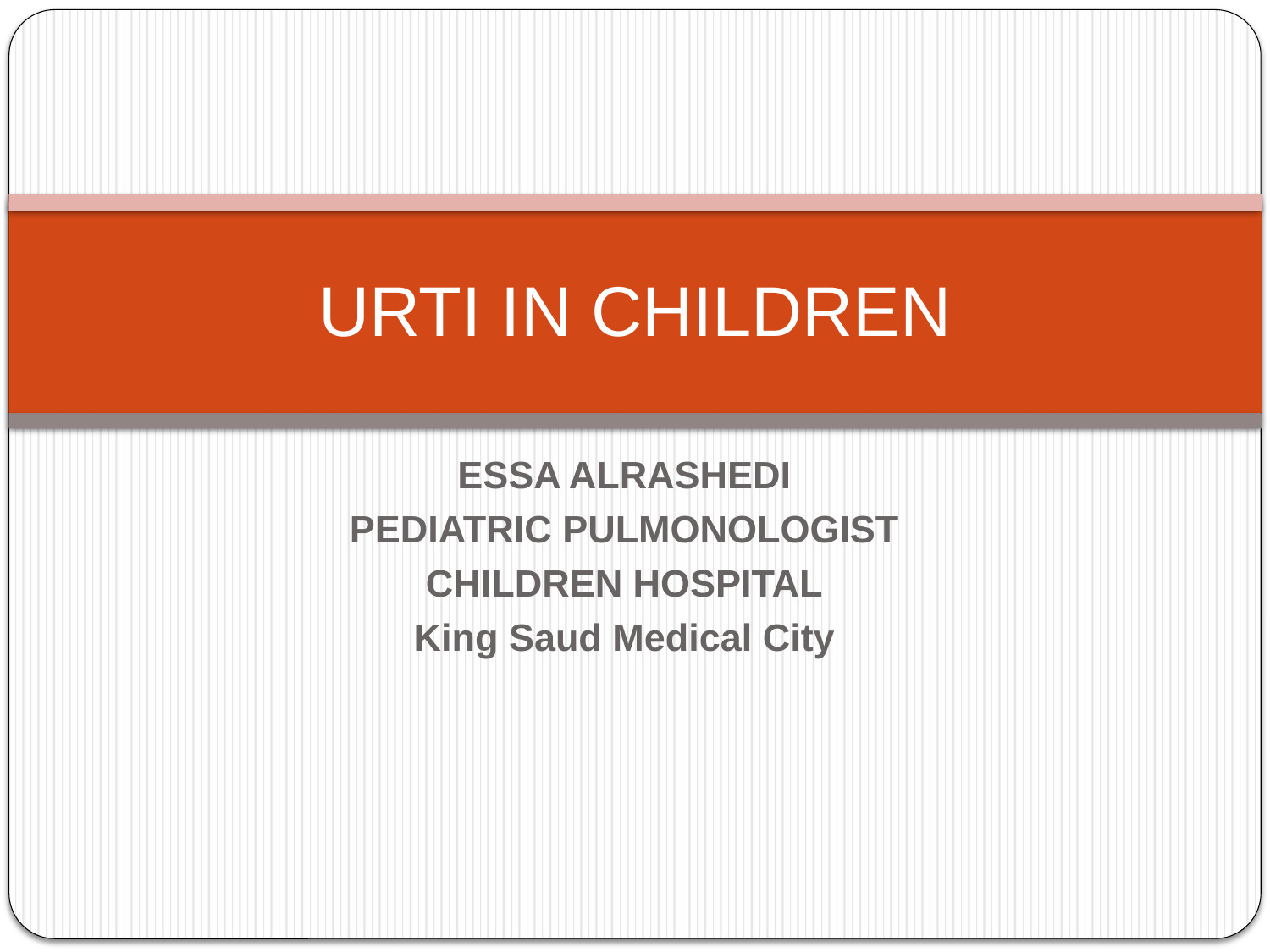

# URTI IN CHILDREN
ESSA ALRASHEDI
PEDIATRIC PULMONOLOGIST
CHILDREN HOSPITAL
King Saud Medical City